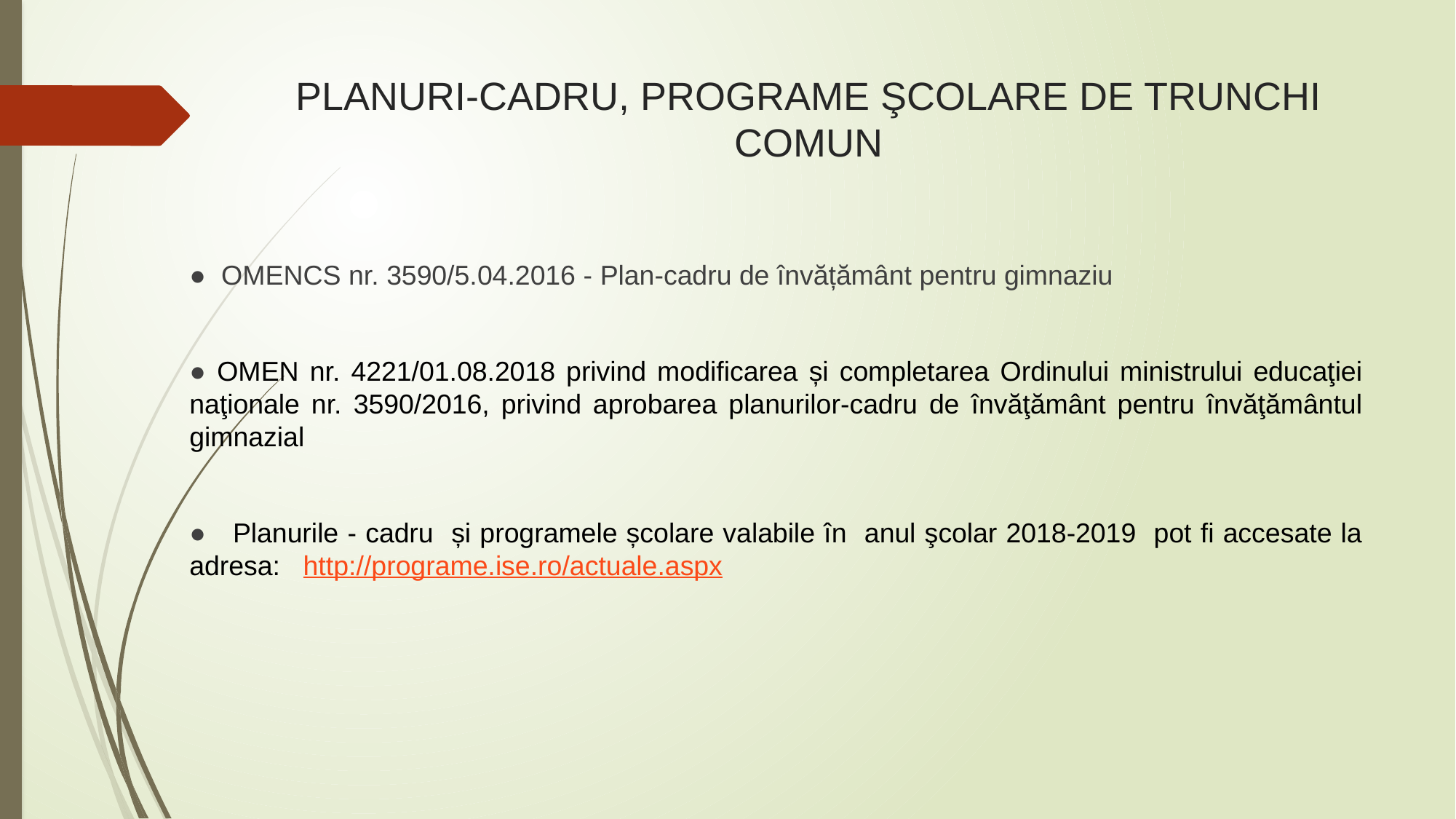

# PLANURI-CADRU, PROGRAME ŞCOLARE DE TRUNCHI COMUN
●  OMENCS nr. 3590/5.04.2016 - Plan-cadru de învățământ pentru gimnaziu

● OMEN nr. 4221/01.08.2018 privind modificarea și completarea Ordinului ministrului educaţiei naţionale nr. 3590/2016, privind aprobarea planurilor-cadru de învăţământ pentru învăţământul gimnazial

●   Planurile - cadru  și programele școlare valabile în  anul şcolar 2018-2019  pot fi accesate la adresa:   http://programe.ise.ro/actuale.aspx